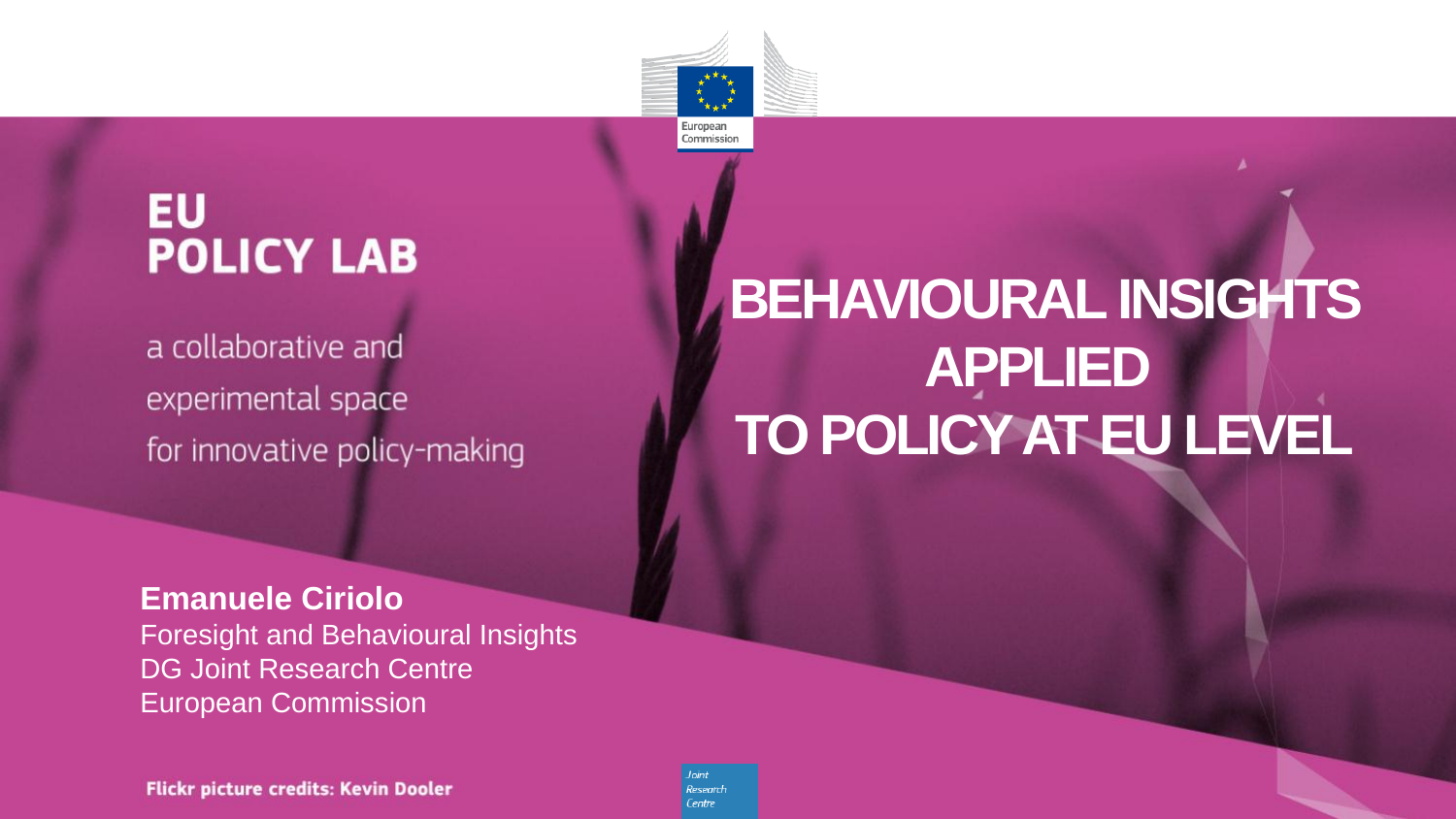

# Behavioural insights applied to policy at EU level
Emanuele Ciriolo
Foresight and Behavioural Insights
DG Joint Research Centre
European Commission